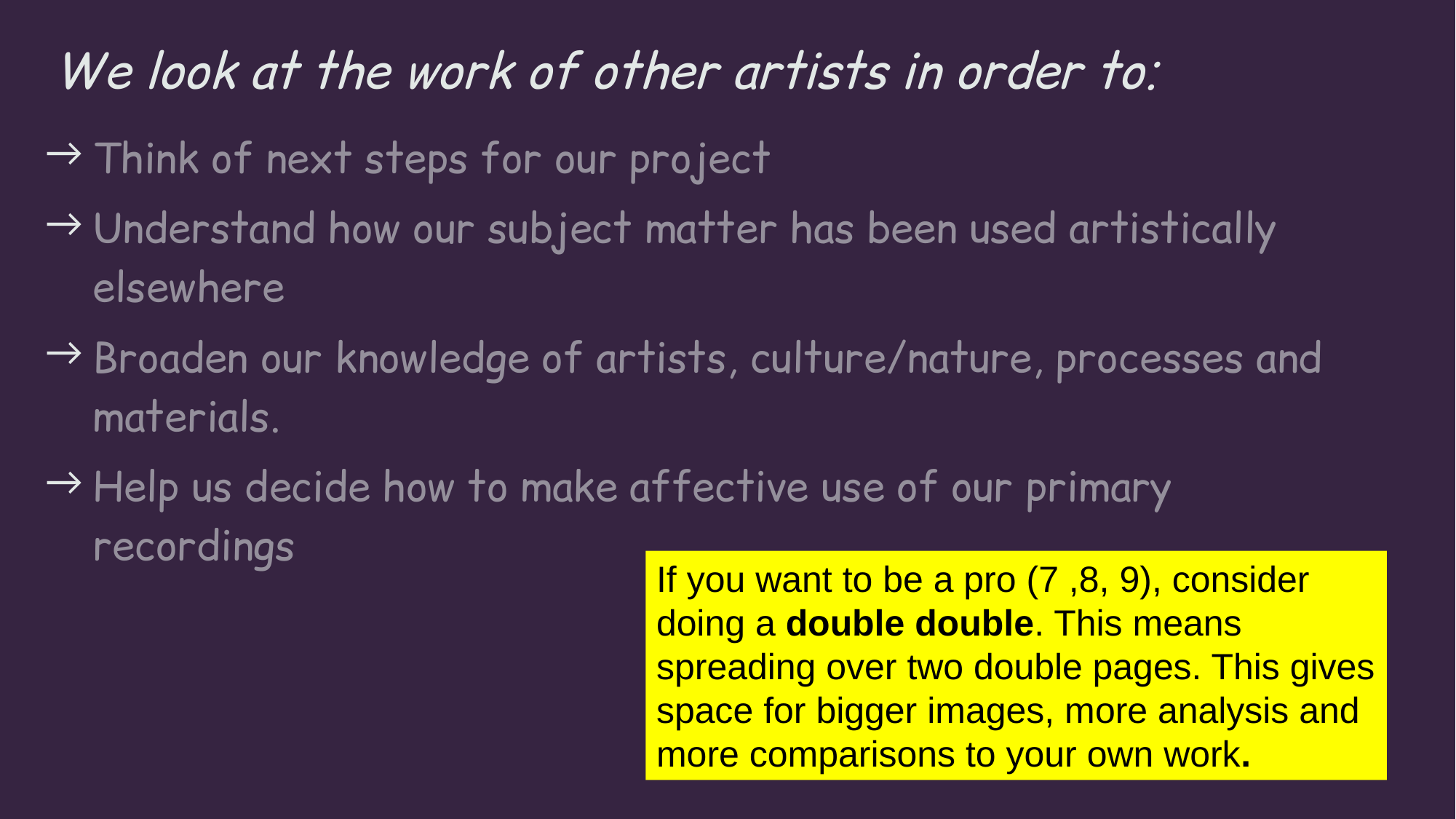

# We look at the work of other artists in order to:
Think of next steps for our project
Understand how our subject matter has been used artistically elsewhere
Broaden our knowledge of artists, culture/nature, processes and materials.
Help us decide how to make affective use of our primary recordings
If you want to be a pro (7 ,8, 9), consider doing a double double. This means spreading over two double pages. This gives space for bigger images, more analysis and more comparisons to your own work.